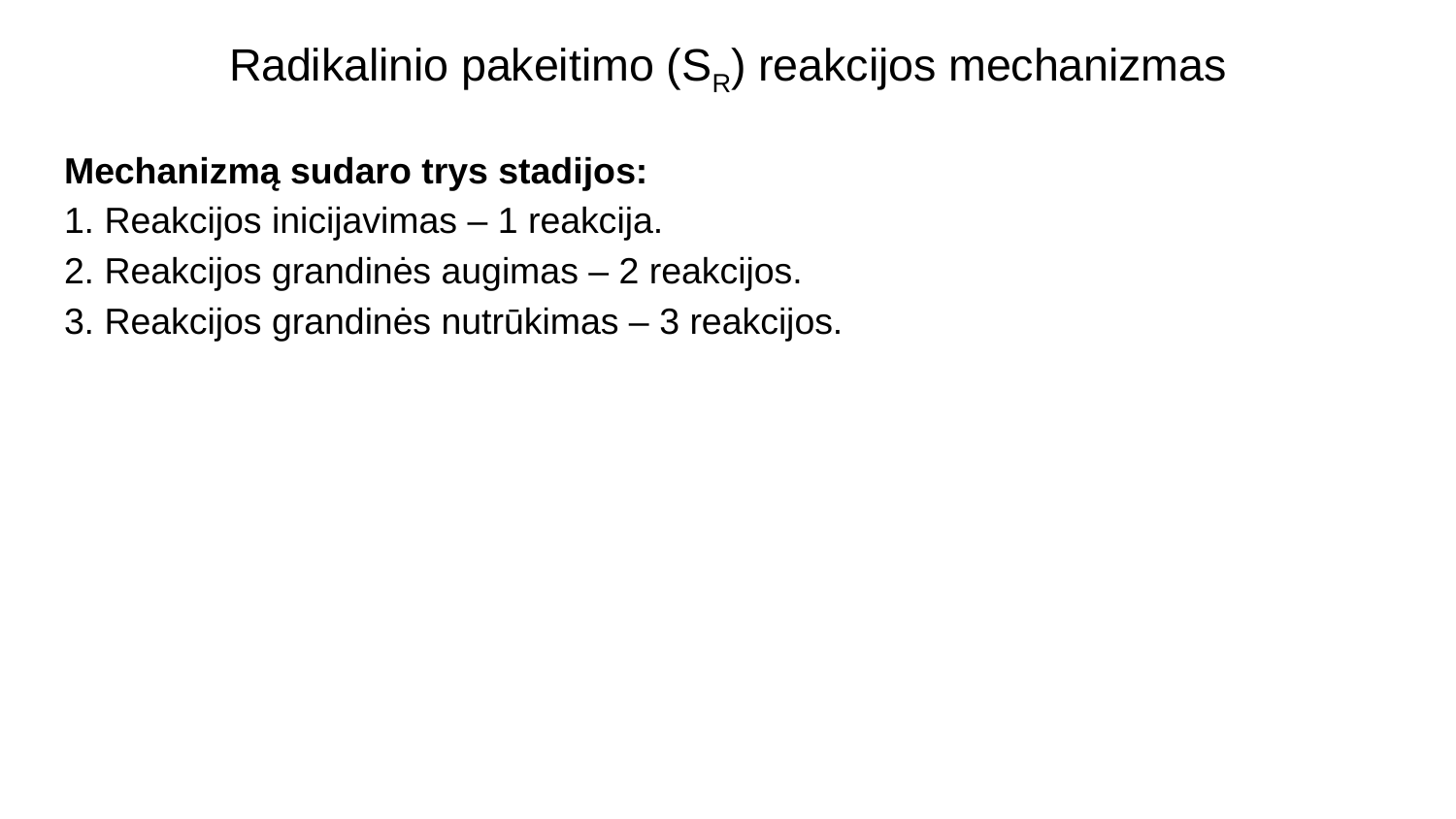

# Radikalinio pakeitimo (SR) reakcijos mechanizmas
Mechanizmą sudaro trys stadijos:
1. Reakcijos inicijavimas – 1 reakcija.
2. Reakcijos grandinės augimas – 2 reakcijos.
3. Reakcijos grandinės nutrūkimas – 3 reakcijos.